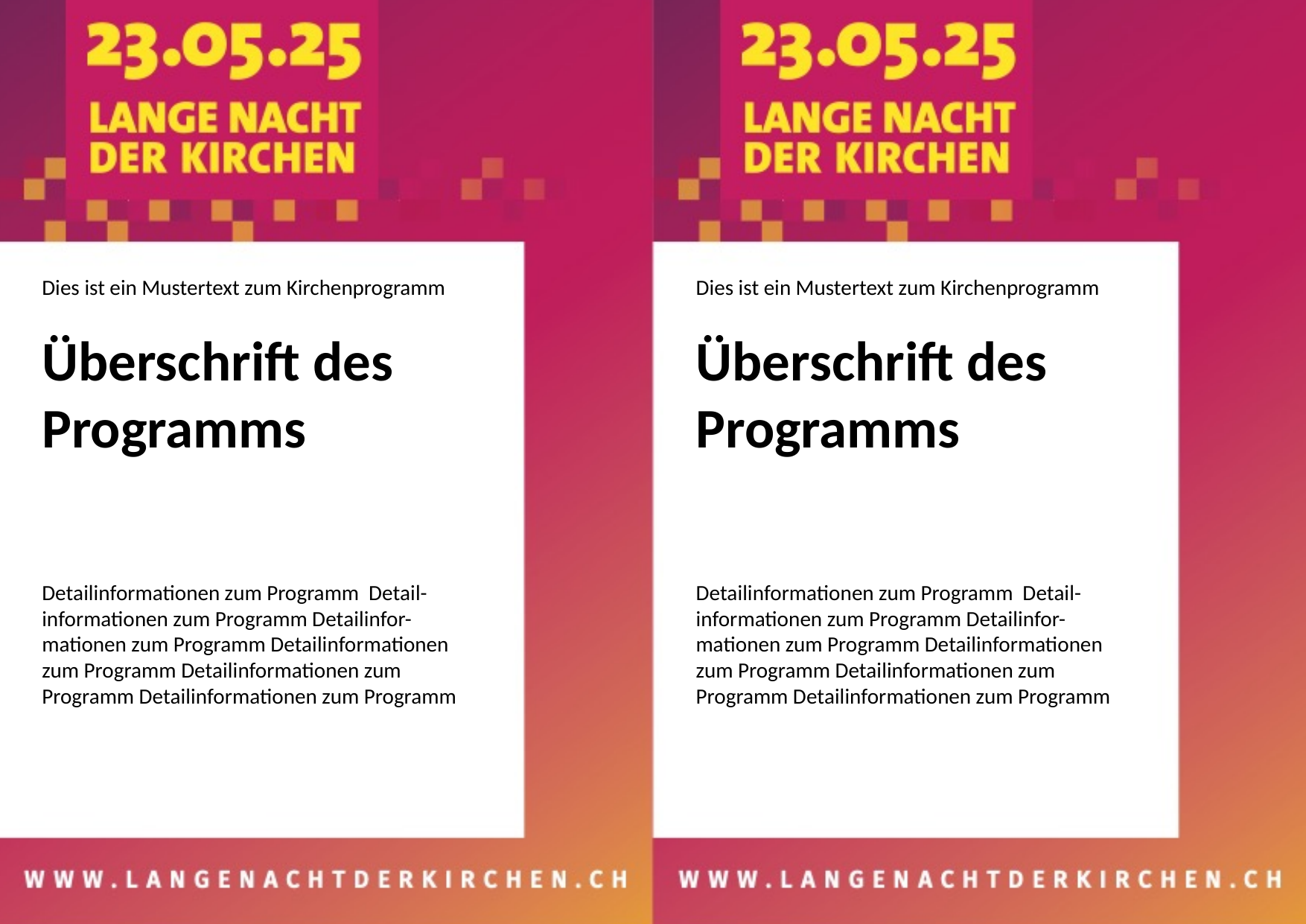

Dies ist ein Mustertext zum Kirchenprogramm

Überschrift des
Programms

Detailinformationen zum Programm  Detail-informationen zum Programm Detailinfor-mationen zum Programm Detailinformationen zum Programm Detailinformationen zum Programm Detailinformationen zum Programm

Dies ist ein Mustertext zum Kirchenprogramm

Überschrift des
Programms

Detailinformationen zum Programm  Detail-informationen zum Programm Detailinfor-mationen zum Programm Detailinformationen zum Programm Detailinformationen zum Programm Detailinformationen zum Programm